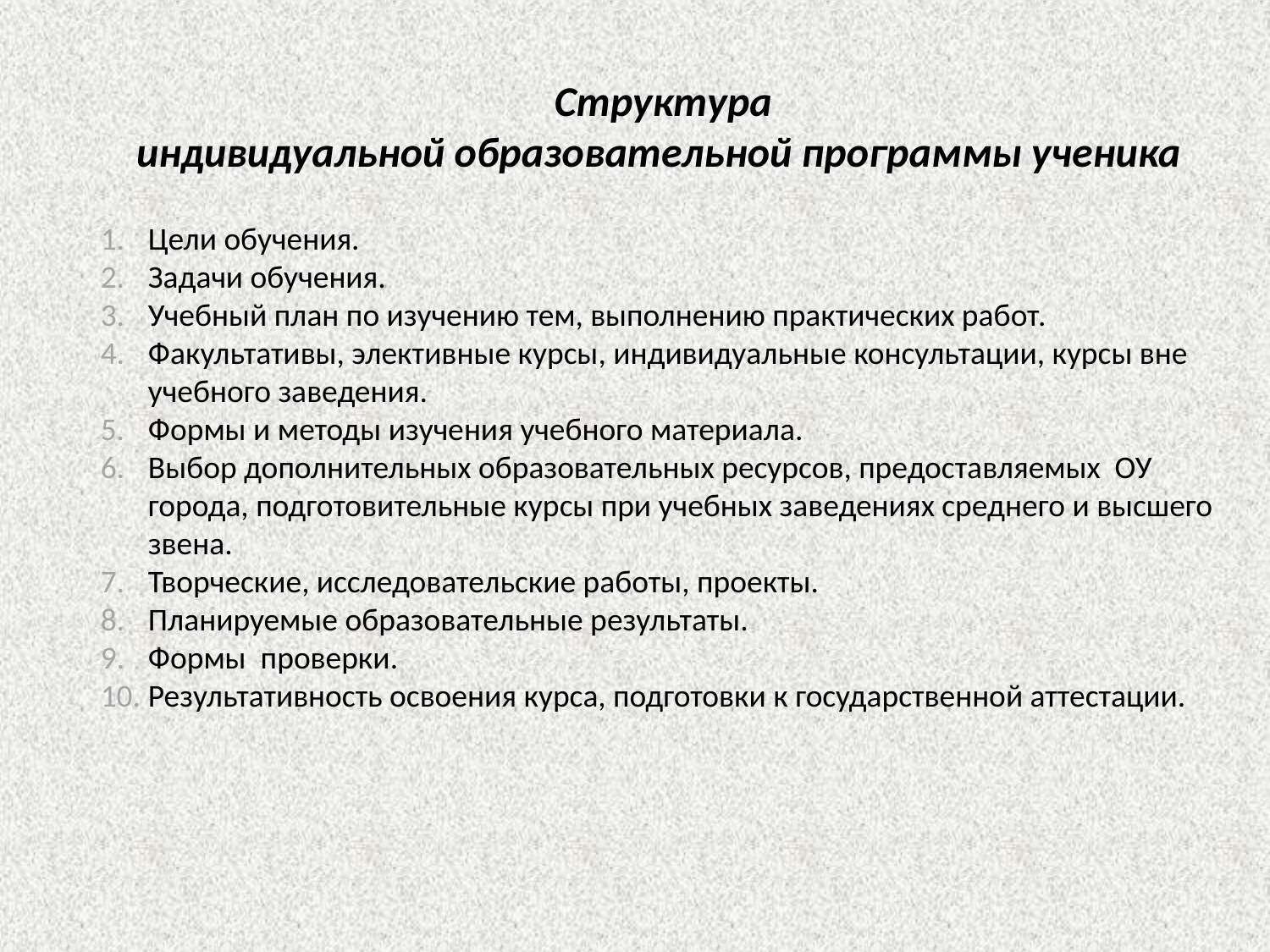

Структура
индивидуальной образовательной программы ученика

Цели обучения.
Задачи обучения.
Учебный план по изучению тем, выполнению практических работ.
Факультативы, элективные курсы, индивидуальные консультации, курсы вне учебного заведения.
Формы и методы изучения учебного материала.
Выбор дополнительных образовательных ресурсов, предоставляемых  ОУ города, подготовительные курсы при учебных заведениях среднего и высшего звена.
Творческие, исследовательские работы, проекты.
Планируемые образовательные результаты.
Формы  проверки.
Результативность освоения курса, подготовки к государственной аттестации.